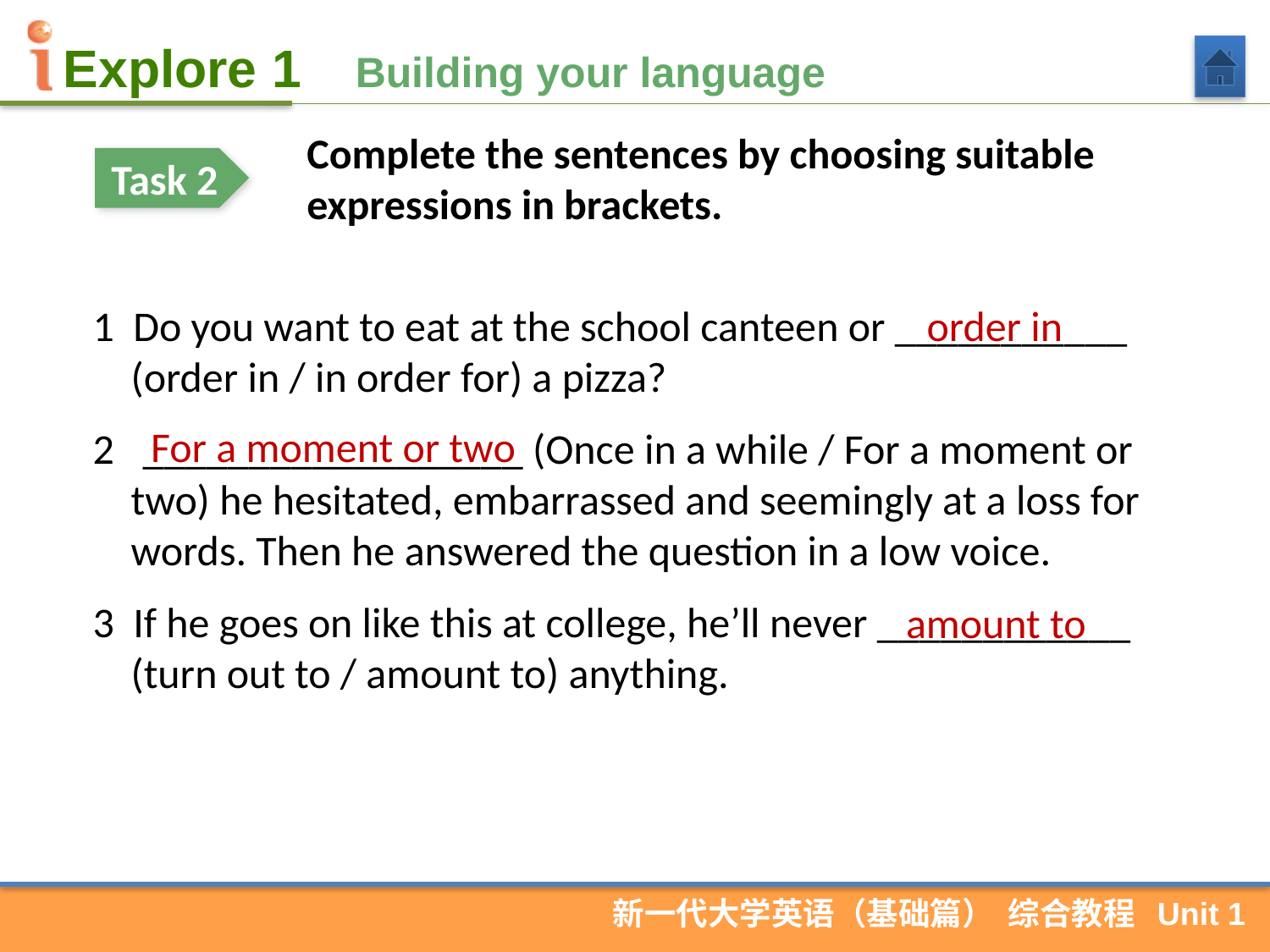

Building your language
Complete the sentences by choosing suitable expressions in brackets.
Task 2
1  Do you want to eat at the school canteen or ___________ (order in / in order for) a pizza?
2   __________________ (Once in a while / For a moment or two) he hesitated, embarrassed and seemingly at a loss for words. Then he answered the question in a low voice.
3  If he goes on like this at college, he’ll never ____________ (turn out to / amount to) anything.
order in
For a moment or two
amount to